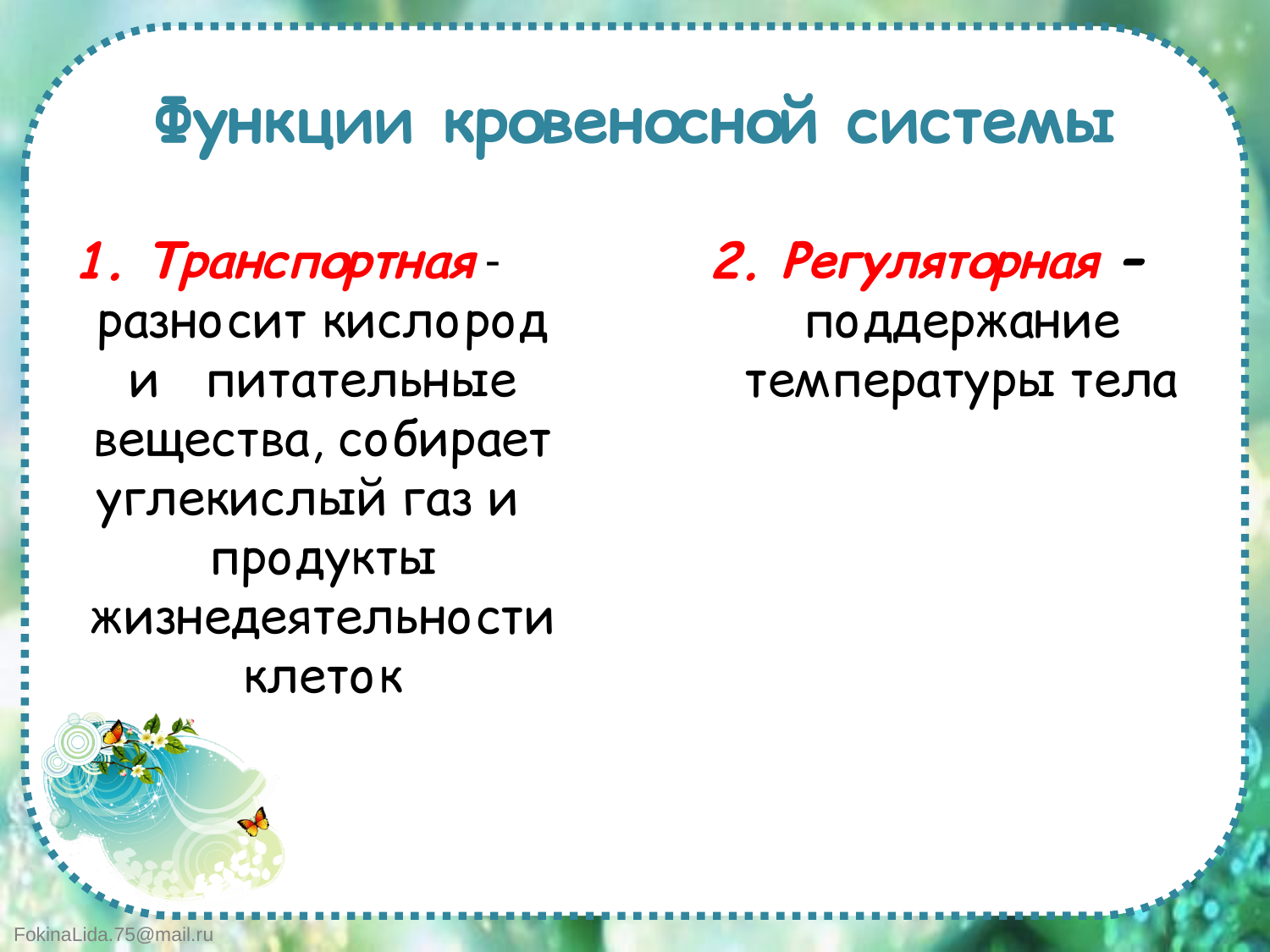

# Функции кровеносной системы
Транспортная - разносит кислород и   питательные вещества, собирает углекислый газ и   продукты жизнедеятельности клеток
Регуляторная – поддержание температуры тела